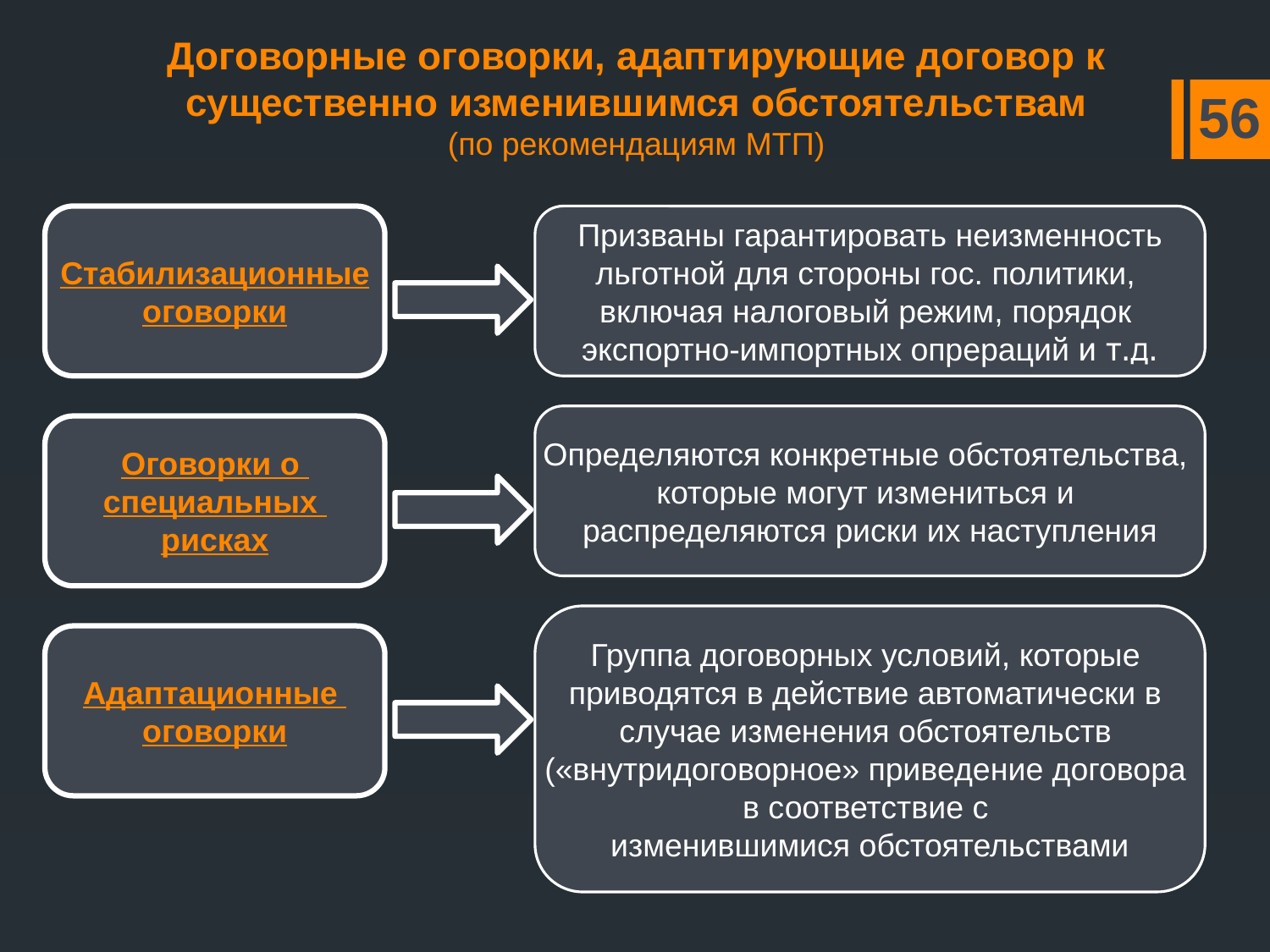

# Договорные оговорки, адаптирующие договор к существенно изменившимся обстоятельствам (по рекомендациям МТП)
56
Стабилизационные
оговорки
Призваны гарантировать неизменность
льготной для стороны гос. политики,
включая налоговый режим, порядок
экспортно-импортных опрераций и т.д.

Определяются конкретные обстоятельства,
которые могут измениться и
распределяются риски их наступления
Оговорки о
специальных
рисках

Группа договорных условий, которые
приводятся в действие автоматически в
случае изменения обстоятельств
(«внутридоговорное» приведение договора
в соответствие с
изменившимися обстоятельствами
Адаптационные
оговорки